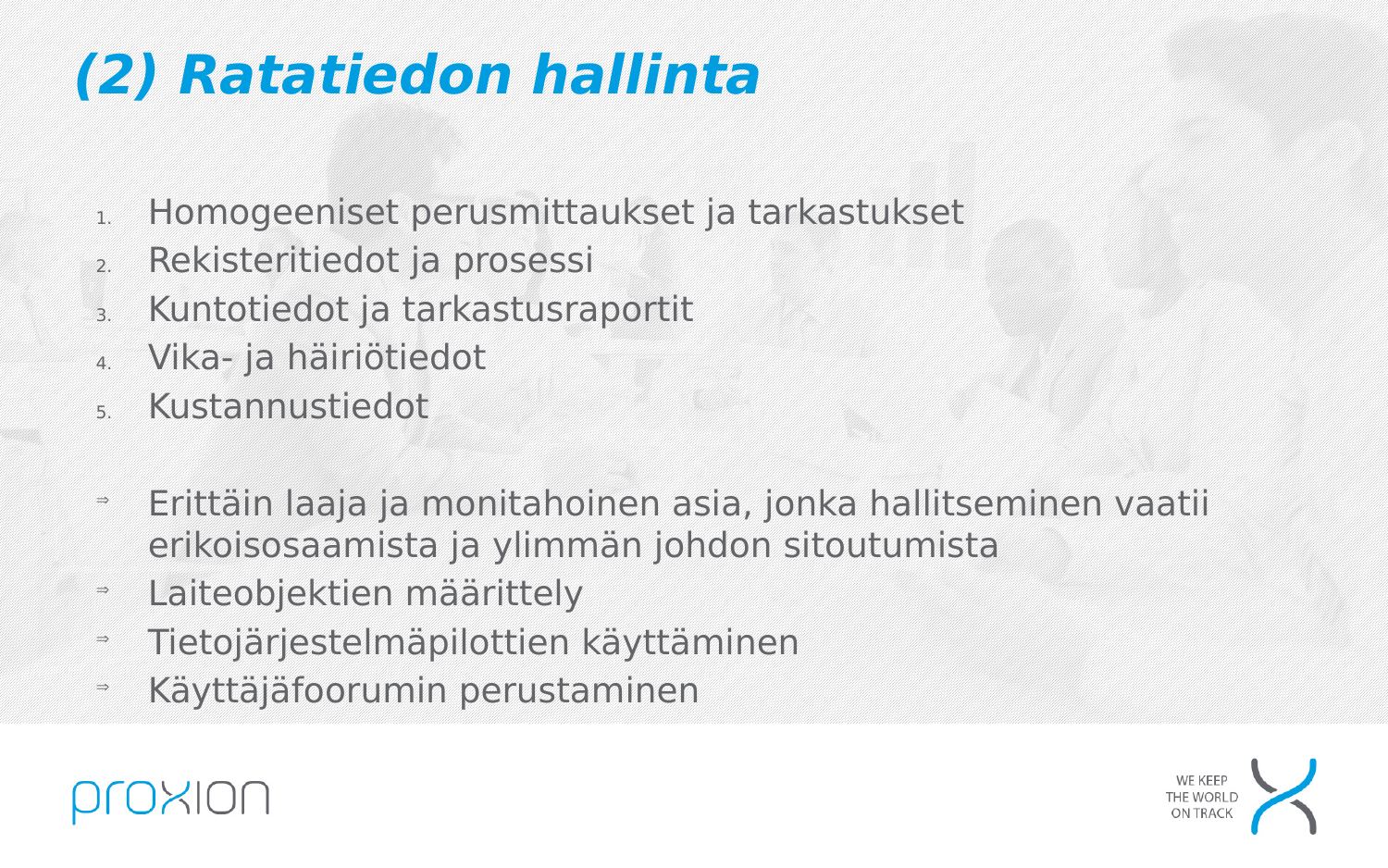

# (2) Ratatiedon hallinta
Homogeeniset perusmittaukset ja tarkastukset
Rekisteritiedot ja prosessi
Kuntotiedot ja tarkastusraportit
Vika- ja häiriötiedot
Kustannustiedot

Erittäin laaja ja monitahoinen asia, jonka hallitseminen vaatii erikoisosaamista ja ylimmän johdon sitoutumista
Laiteobjektien määrittely
Tietojärjestelmäpilottien käyttäminen
Käyttäjäfoorumin perustaminen